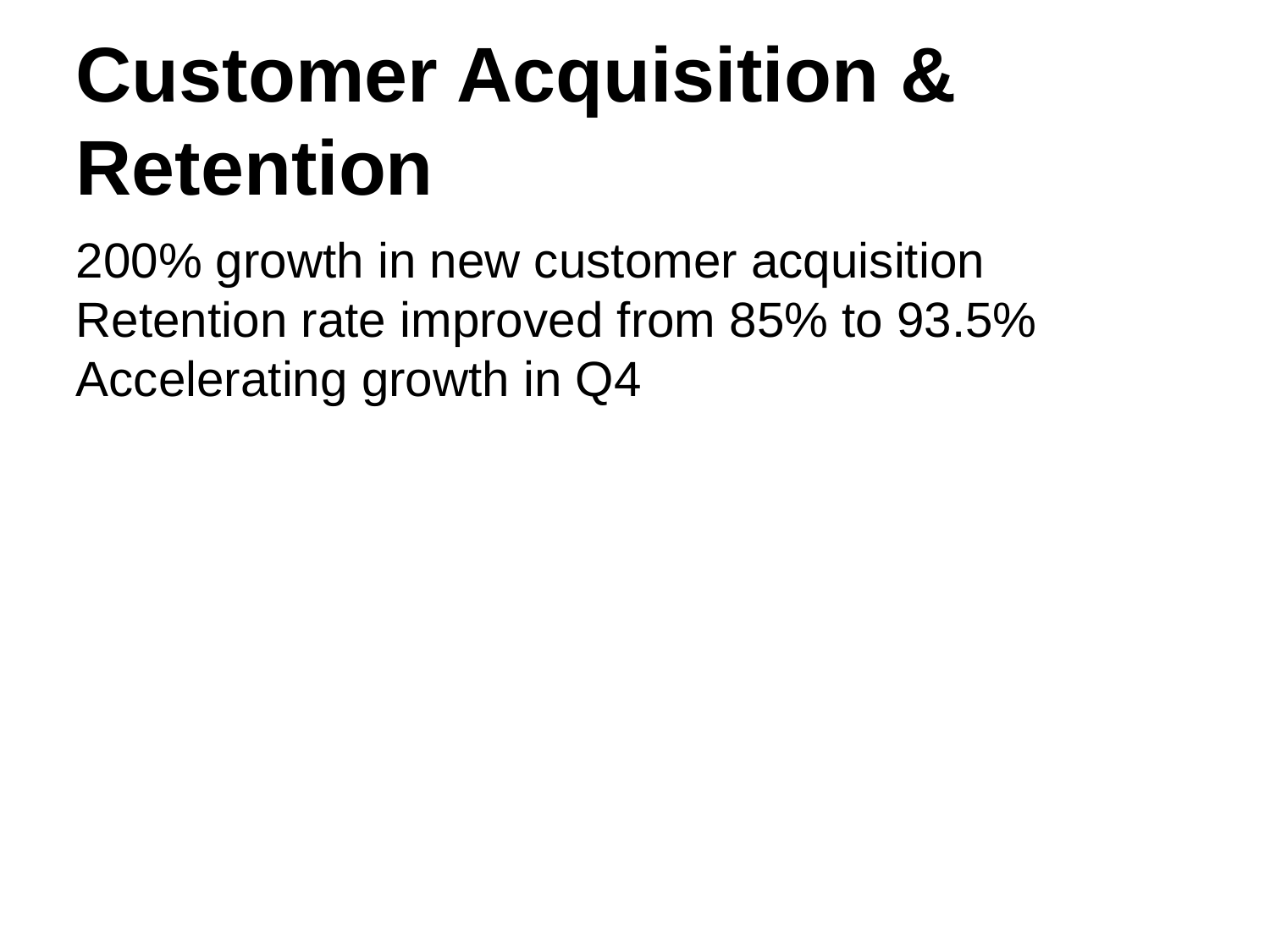

Customer Acquisition & Retention
200% growth in new customer acquisition
Retention rate improved from 85% to 93.5%
Accelerating growth in Q4